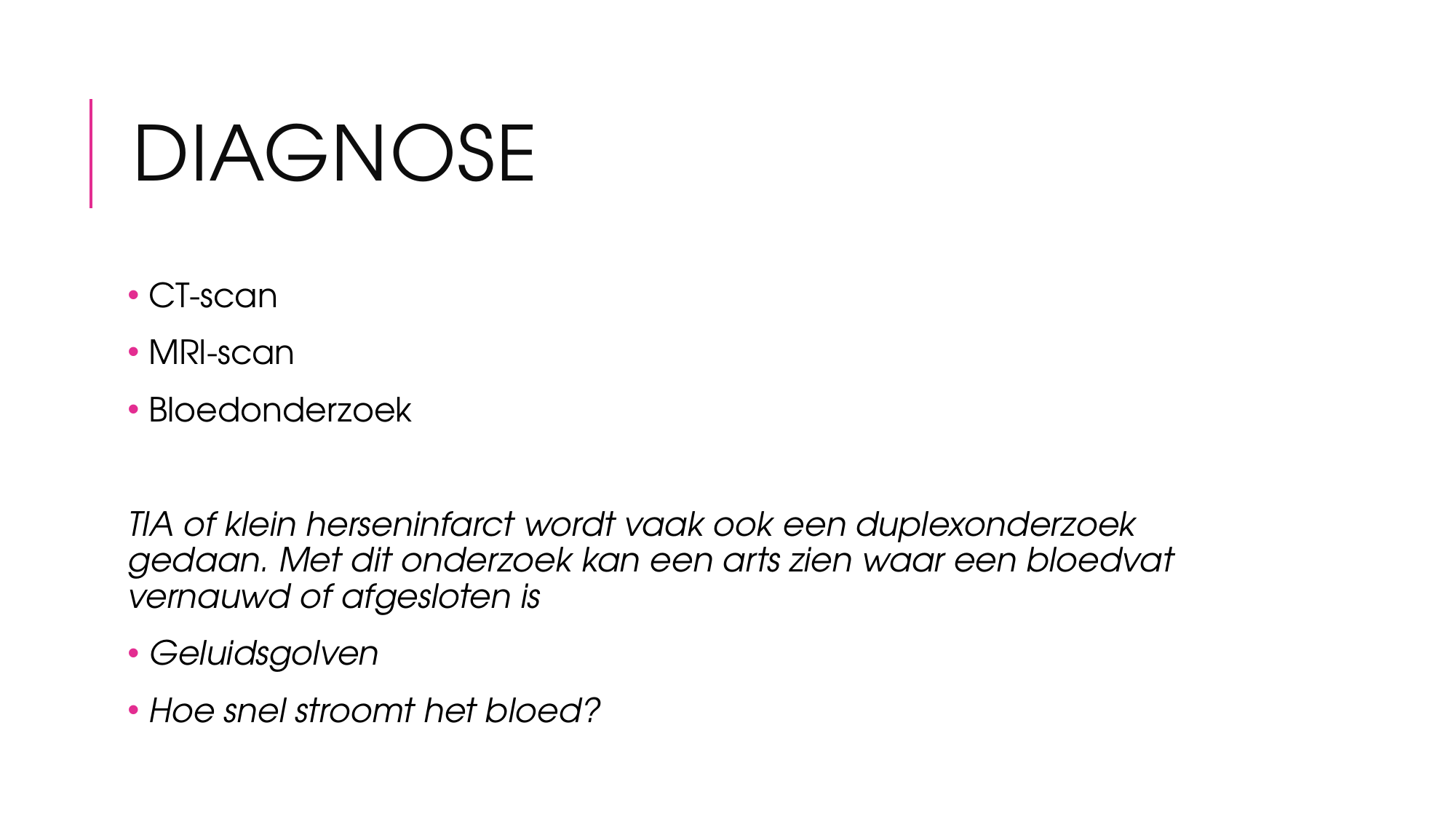

# Diagnose
 CT-scan
 MRI-scan
 Bloedonderzoek

TIA of klein herseninfarct wordt vaak ook een duplexonderzoek gedaan. Met dit onderzoek kan een arts zien waar een bloedvat vernauwd of afgesloten is
 Geluidsgolven
 Hoe snel stroomt het bloed?